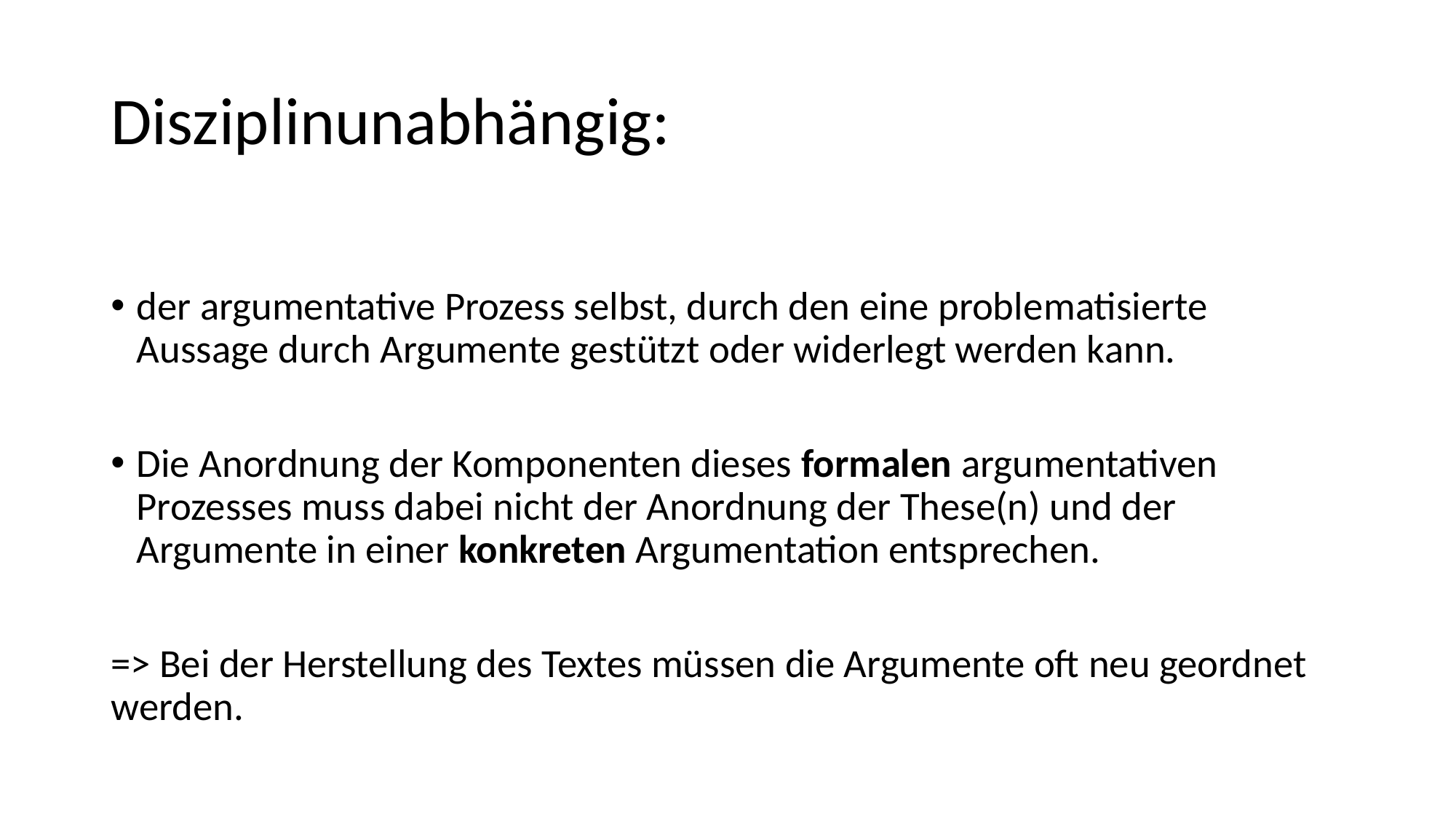

# Disziplinunabhängig:

der argumentative Prozess selbst, durch den eine proble­matisierte Aussage durch Argumente gestützt oder widerlegt werden kann.

Die Anordnung der Komponenten dieses formalen argumentativen Prozesses muss dabei nicht der Anordnung der These(n) und der Argumente in einer konkreten Argumentation entsprechen.

=> Bei der Herstellung des Textes müssen die Argumente oft neu geordnet werden.